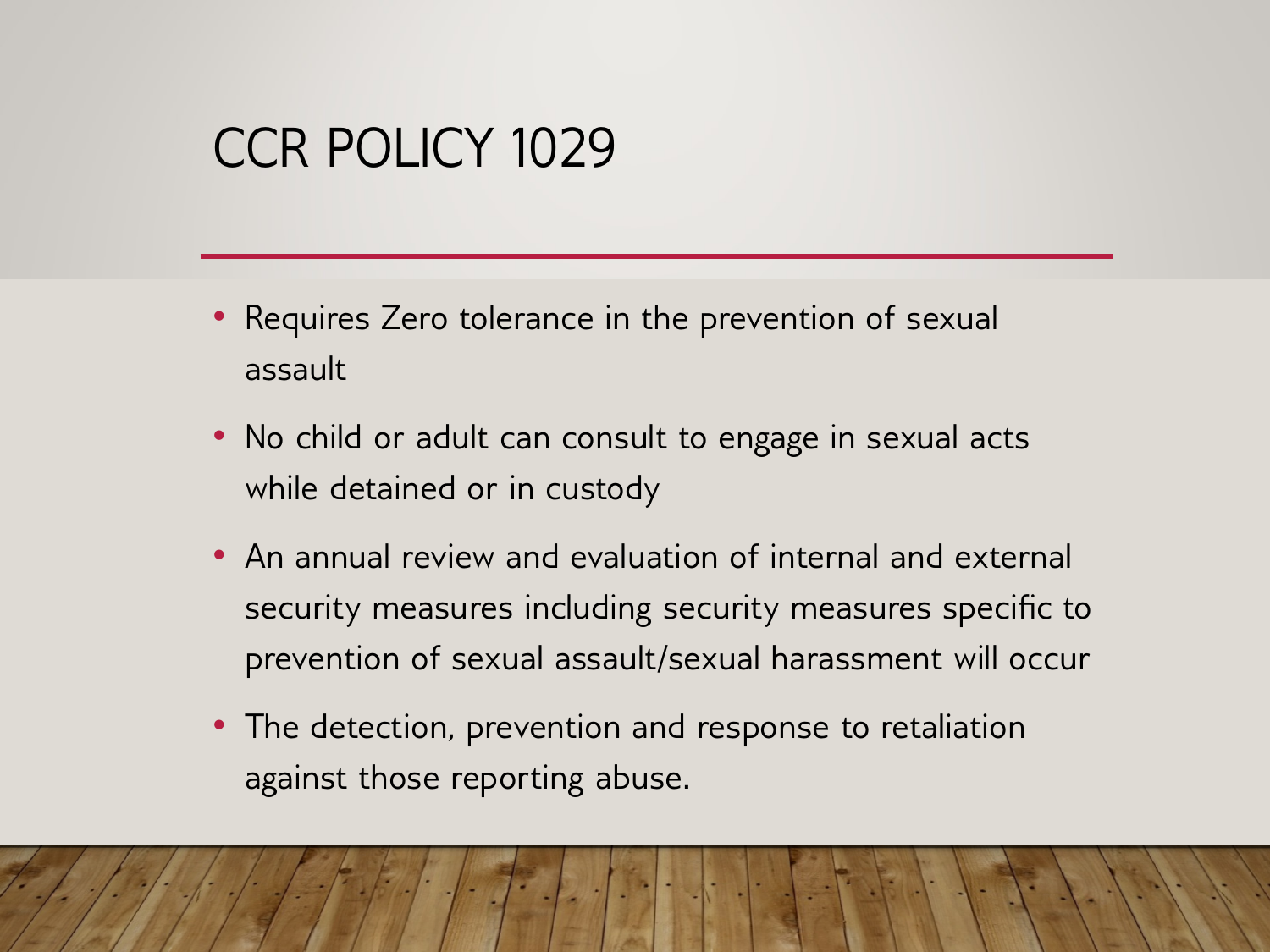

# CCR POLICY 1029
Requires Zero tolerance in the prevention of sexual assault
No child or adult can consult to engage in sexual acts while detained or in custody
An annual review and evaluation of internal and external security measures including security measures specific to prevention of sexual assault/sexual harassment will occur
The detection, prevention and response to retaliation against those reporting abuse.